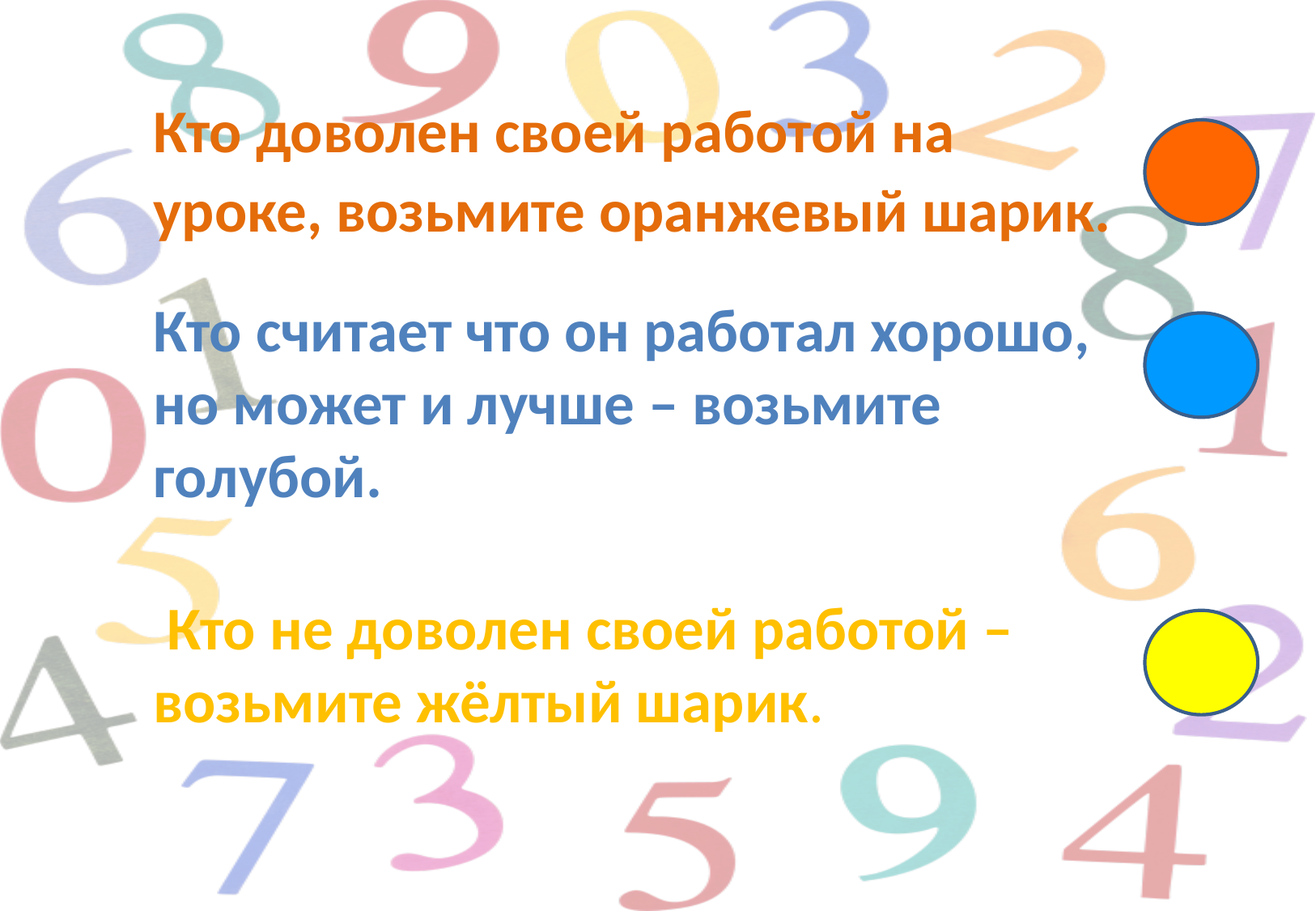

Кто доволен своей работой на уроке, возьмите оранжевый шарик.

Кто считает что он работал хорошо, но может и лучше – возьмите голубой.

 Кто не доволен своей работой – возьмите жёлтый шарик.